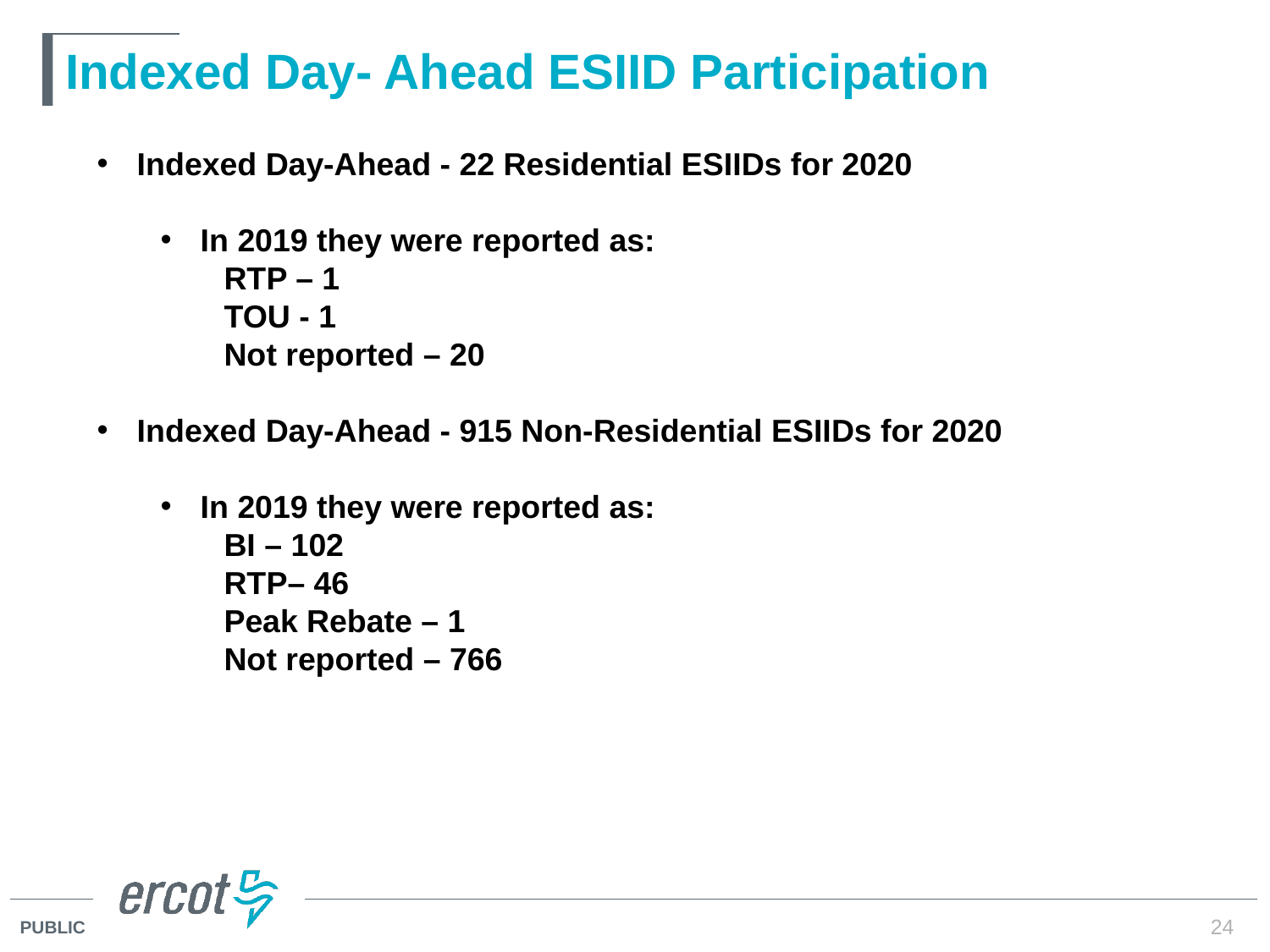

# Indexed Day- Ahead ESIID Participation
Indexed Day-Ahead - 22 Residential ESIIDs for 2020

In 2019 they were reported as:
RTP – 1
TOU - 1
Not reported – 20

Indexed Day-Ahead - 915 Non-Residential ESIIDs for 2020

In 2019 they were reported as:
BI – 102
RTP– 46
Peak Rebate – 1
Not reported – 766

24